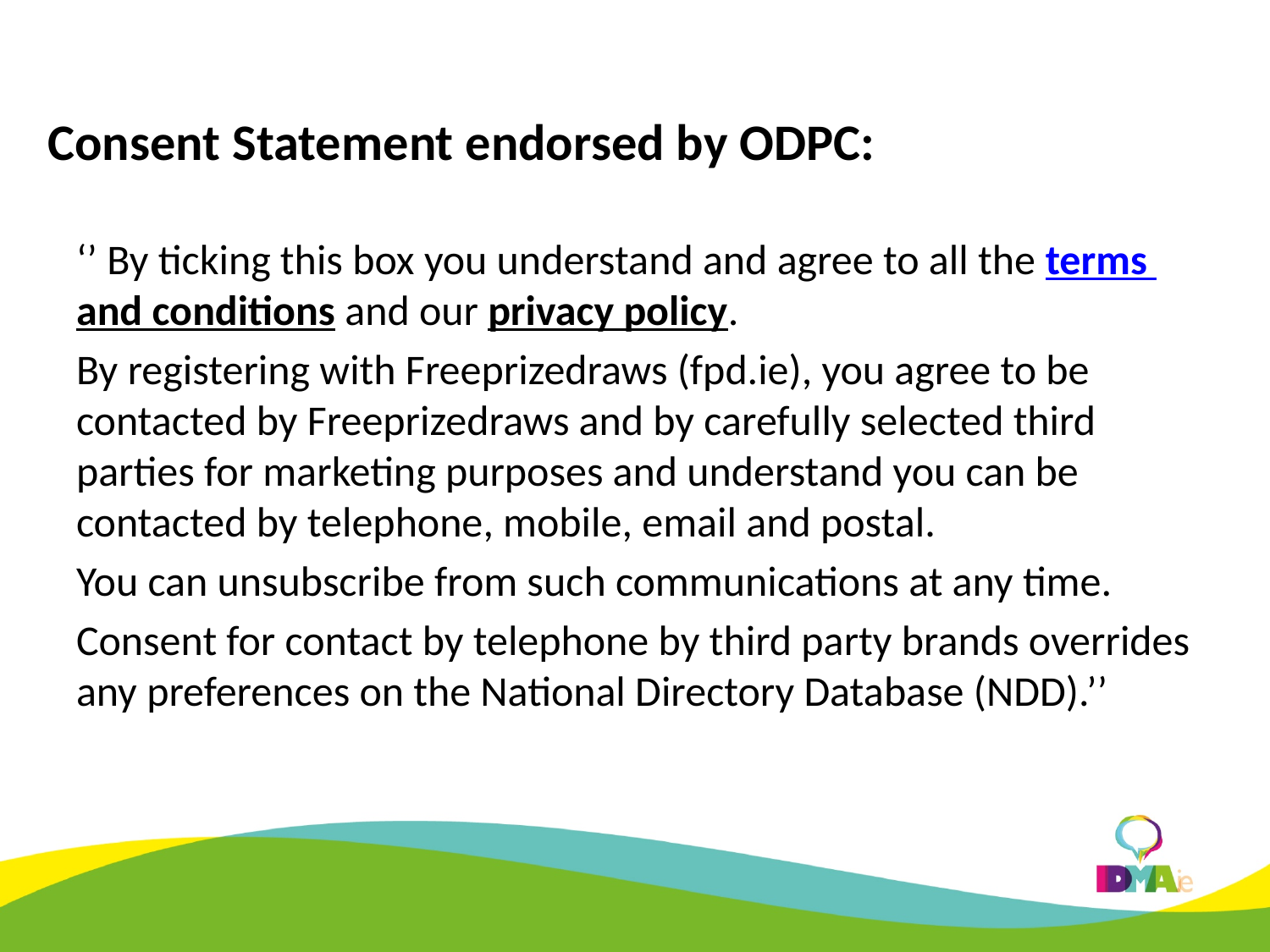

Consent Statement endorsed by ODPC:

‘’ By ticking this box you understand and agree to all the terms and conditions and our privacy policy.
By registering with Freeprizedraws (fpd.ie), you agree to be contacted by Freeprizedraws and by carefully selected third parties for marketing purposes and understand you can be contacted by telephone, mobile, email and postal.
You can unsubscribe from such communications at any time.
Consent for contact by telephone by third party brands overrides any preferences on the National Directory Database (NDD).’’